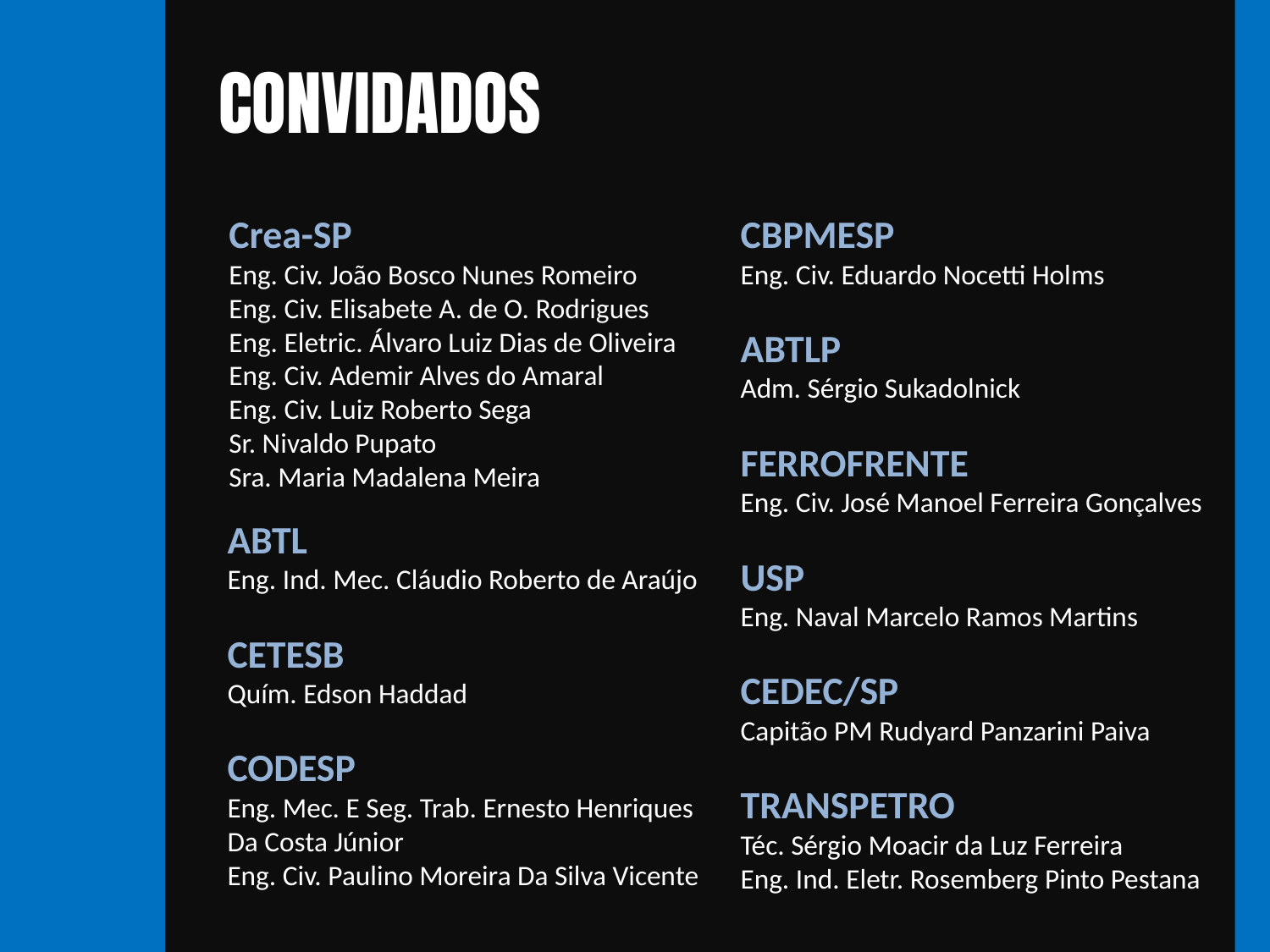

CONVIDADOS
Crea-SP
Eng. Civ. João Bosco Nunes Romeiro
Eng. Civ. Elisabete A. de O. Rodrigues
Eng. Eletric. Álvaro Luiz Dias de Oliveira
Eng. Civ. Ademir Alves do Amaral
Eng. Civ. Luiz Roberto Sega
Sr. Nivaldo Pupato
Sra. Maria Madalena Meira
CBPMESP
Eng. Civ. Eduardo Nocetti Holms

ABTLP
Adm. Sérgio Sukadolnick

FERROFRENTE
Eng. Civ. José Manoel Ferreira Gonçalves

USP
Eng. Naval Marcelo Ramos Martins

CEDEC/SP
Capitão PM Rudyard Panzarini Paiva

TRANSPETRO
Téc. Sérgio Moacir da Luz Ferreira
Eng. Ind. Eletr. Rosemberg Pinto Pestana
ABTL
Eng. Ind. Mec. Cláudio Roberto de Araújo

CETESB
Quím. Edson Haddad

CODESP
Eng. Mec. E Seg. Trab. Ernesto Henriques
Da Costa Júnior
Eng. Civ. Paulino Moreira Da Silva Vicente